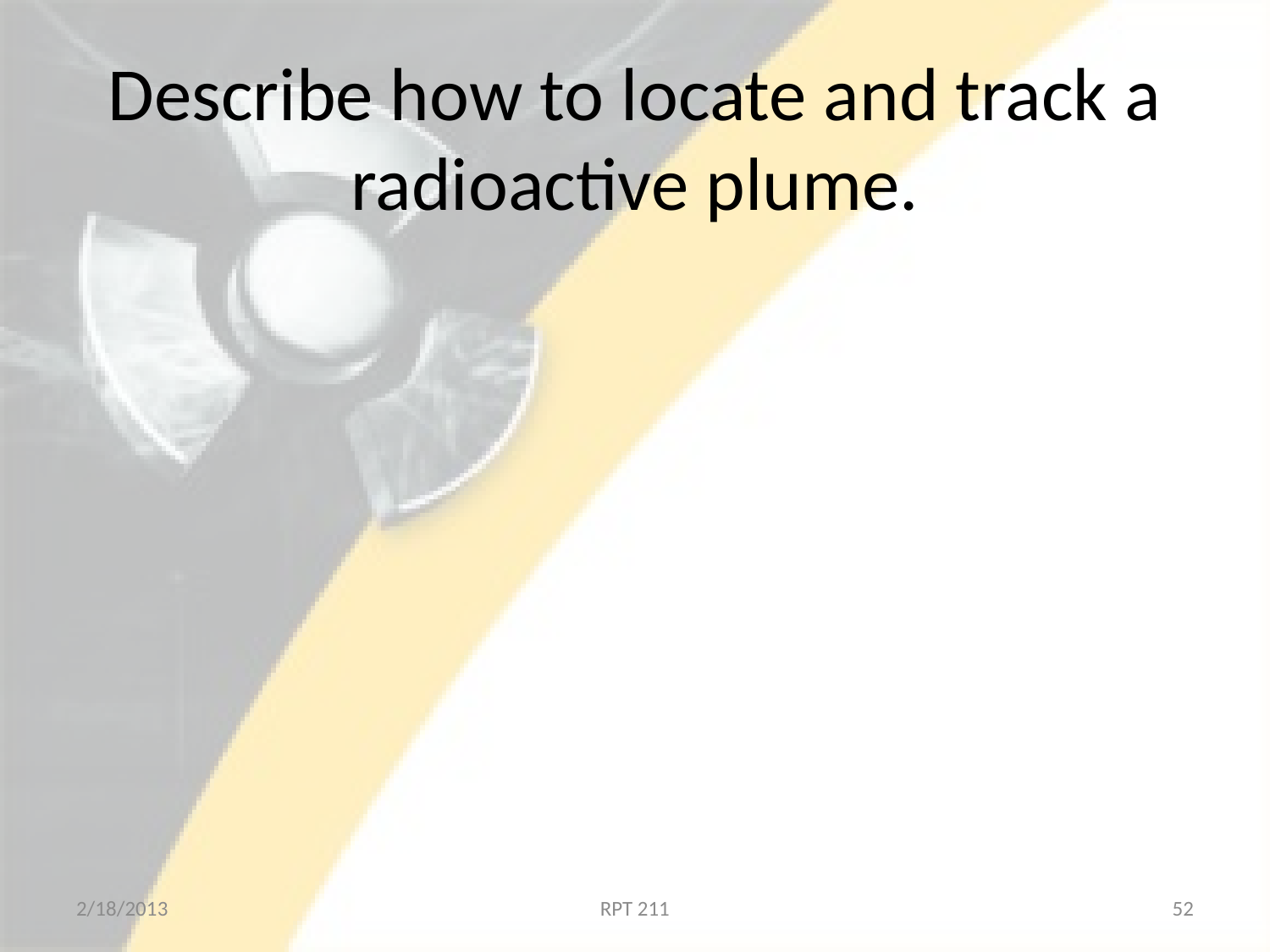

# Describe how to locate and track a radioactive plume.

2/18/2013
RPT 211
52